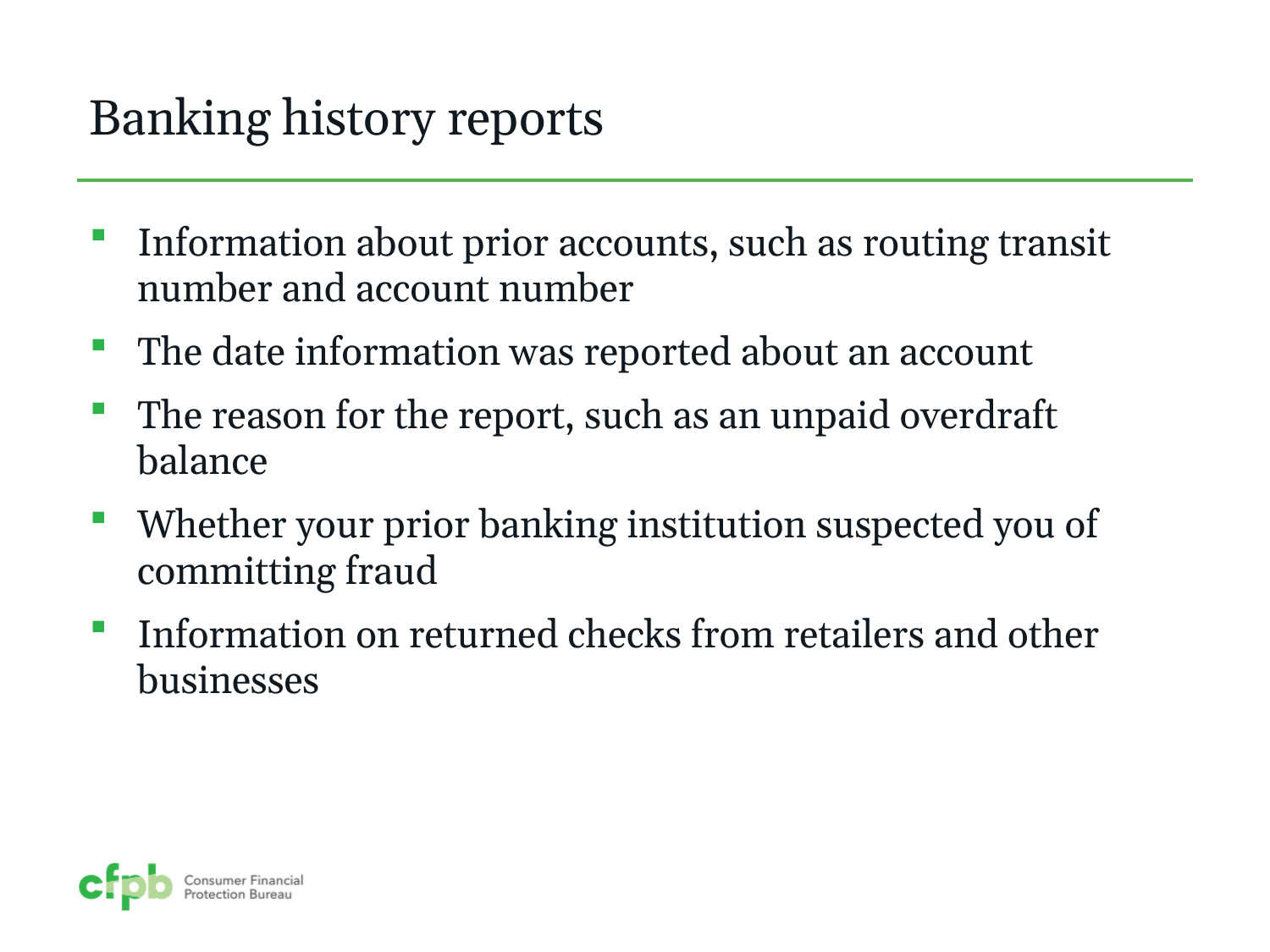

# Banking history reports
Information about prior accounts, such as routing transit number and account number
The date information was reported about an account
The reason for the report, such as an unpaid overdraft balance
Whether your prior banking institution suspected you of committing fraud
Information on returned checks from retailers and other businesses